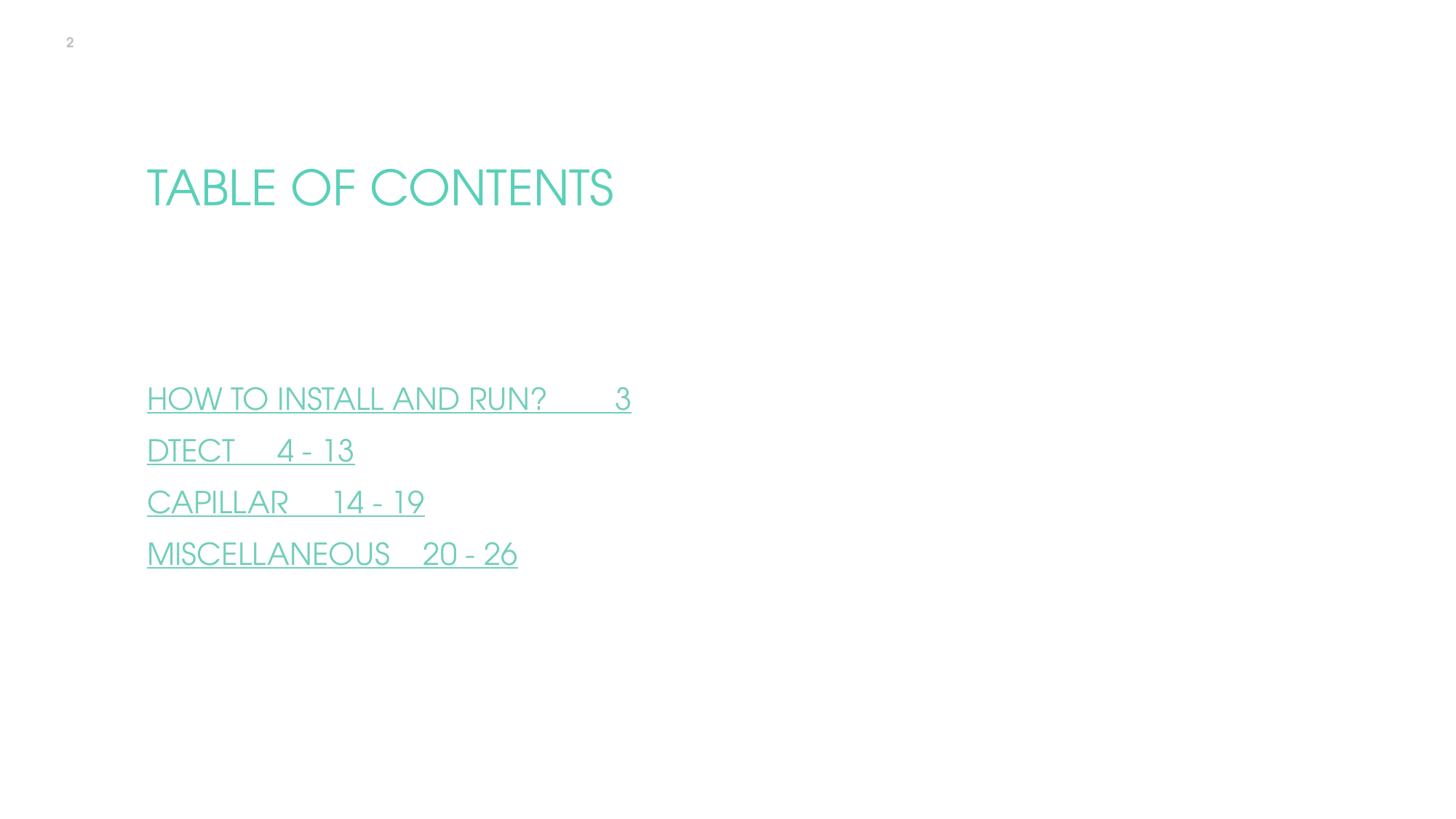

2
# Table of contents
How to install and run? 				 										      3
Dtect																		     4 - 13
Capillar  																	   14 - 19
Miscellaneous 																   20 - 26